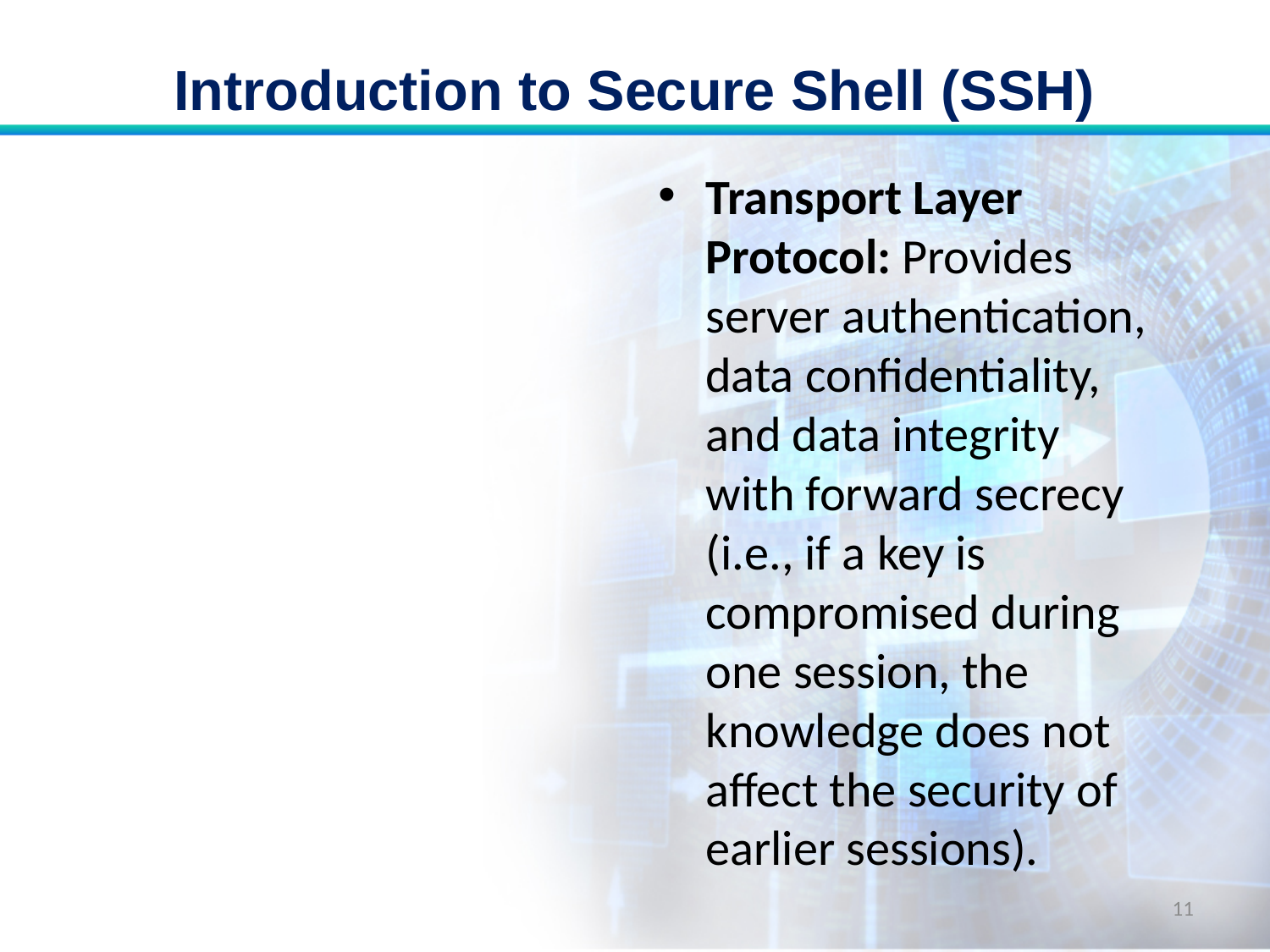

# Introduction to Secure Shell (SSH)
Transport Layer Protocol: Provides server authentication, data confidentiality, and data integrity with forward secrecy (i.e., if a key is compromised during one session, the knowledge does not affect the security of earlier sessions).
11